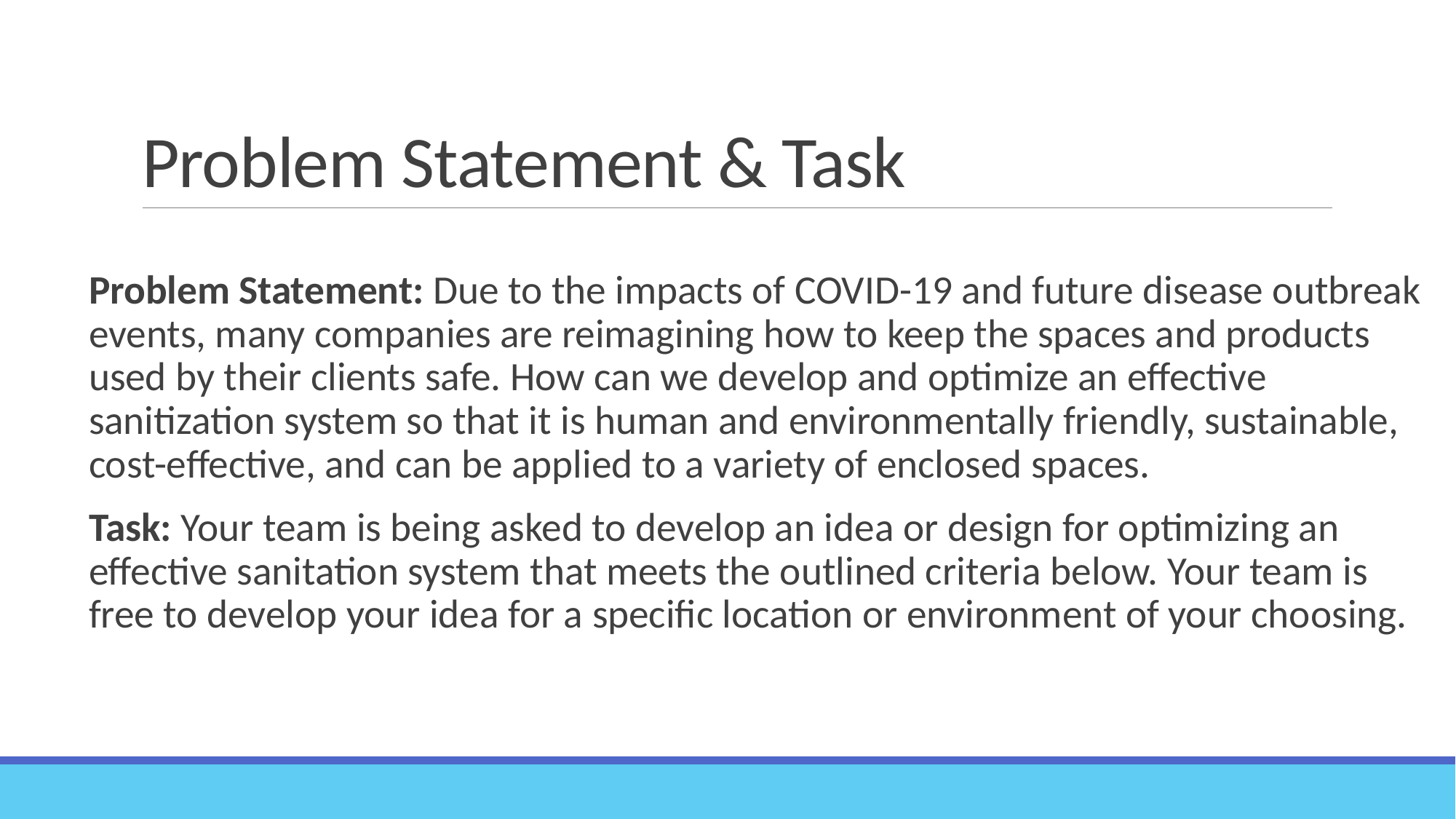

# Problem Statement & Task
Problem Statement: Due to the impacts of COVID-19 and future disease outbreak events, many companies are reimagining how to keep the spaces and products used by their clients safe. How can we develop and optimize an effective sanitization system so that it is human and environmentally friendly, sustainable, cost-effective, and can be applied to a variety of enclosed spaces.
Task: Your team is being asked to develop an idea or design for optimizing an effective sanitation system that meets the outlined criteria below. Your team is free to develop your idea for a specific location or environment of your choosing.